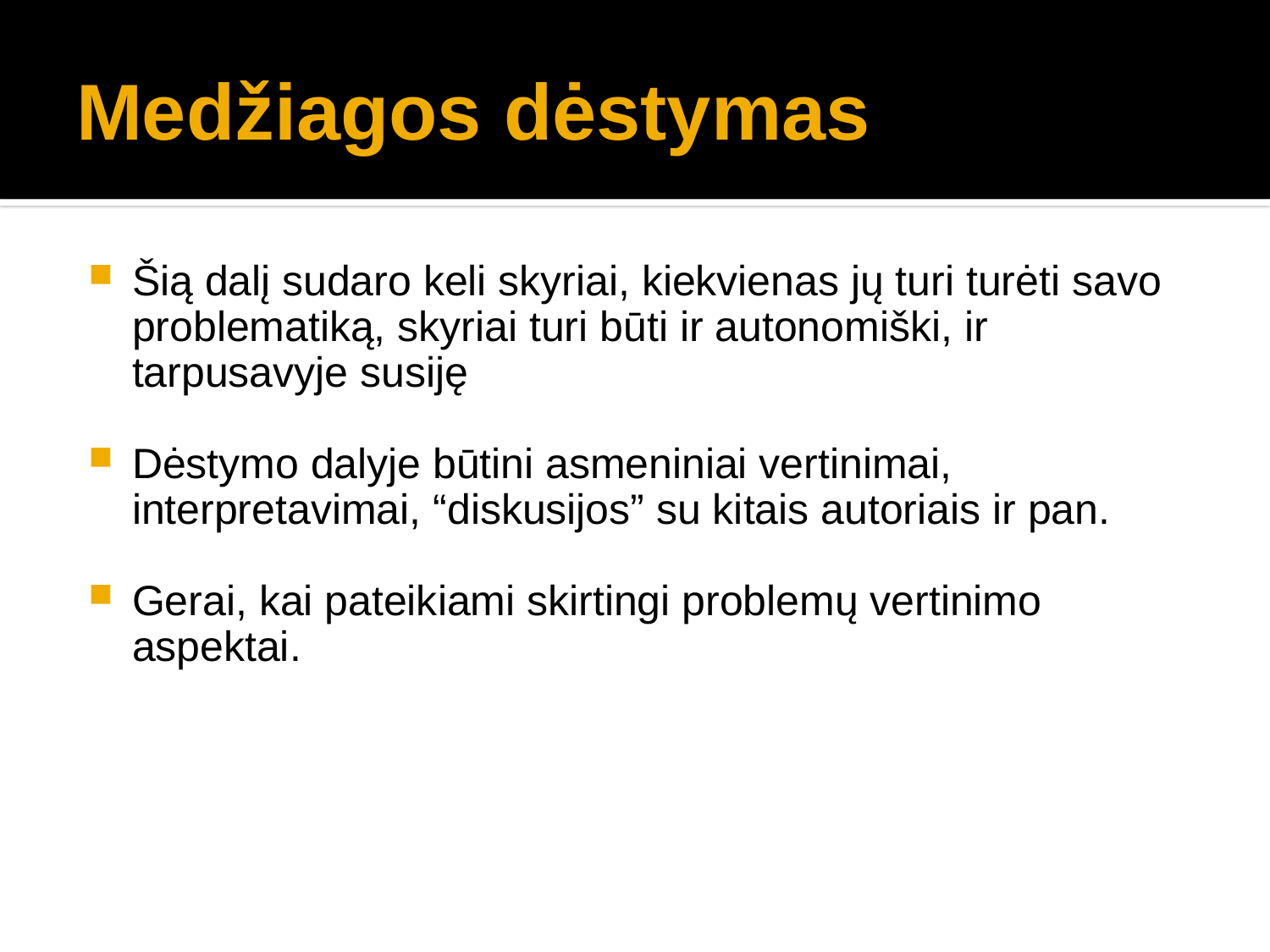

# Medžiagos dėstymas
Šią dalį sudaro keli skyriai, kiekvienas jų turi turėti savo problematiką, skyriai turi būti ir autonomiški, ir tarpusavyje susiję

Dėstymo dalyje būtini asmeniniai vertinimai, interpretavimai, “diskusijos” su kitais autoriais ir pan.

Gerai, kai pateikiami skirtingi problemų vertinimo aspektai.